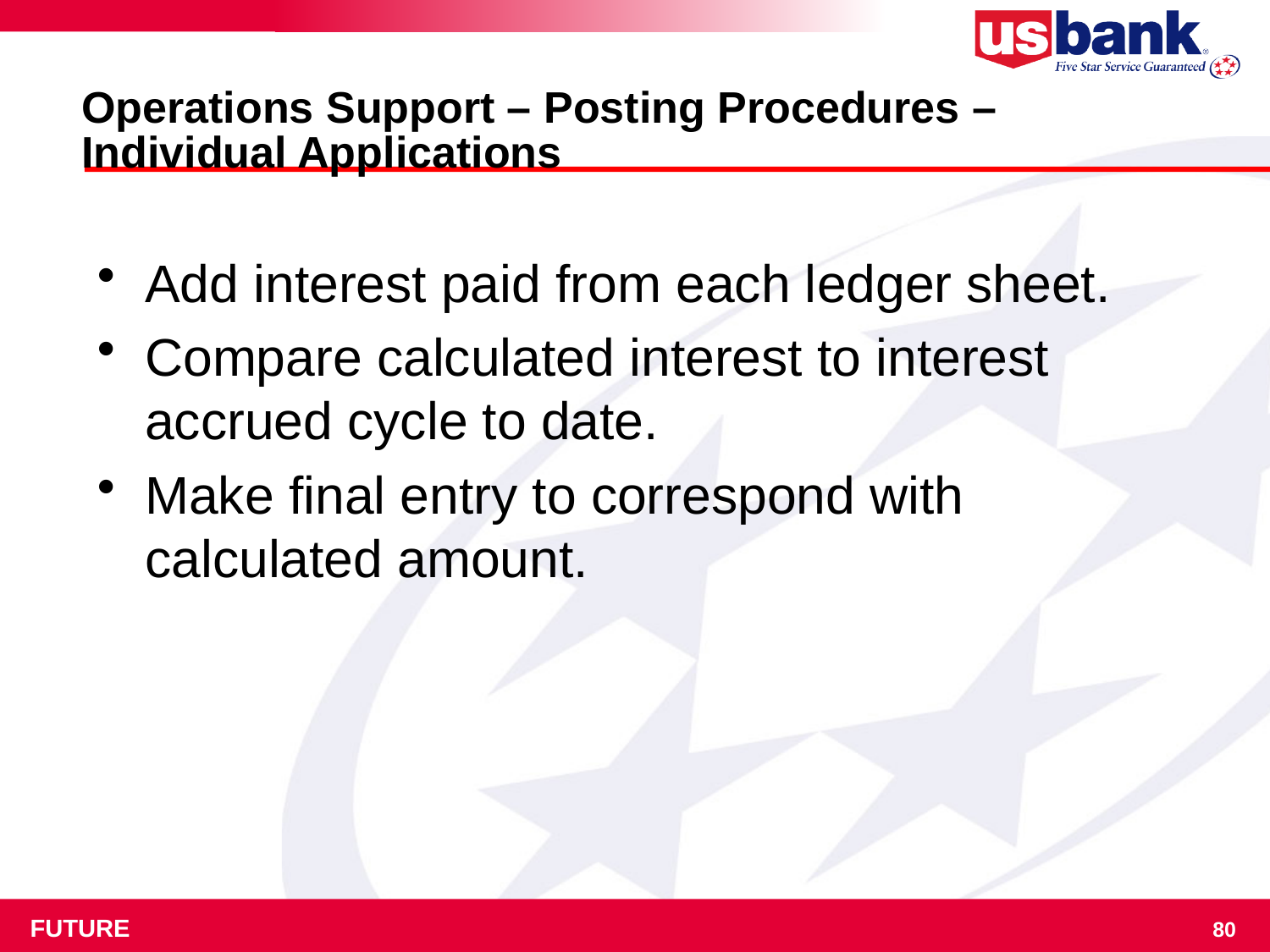

# Operations Support – Posting Procedures – Individual Applications
Add interest paid from each ledger sheet.
Compare calculated interest to interest accrued cycle to date.
Make final entry to correspond with calculated amount.